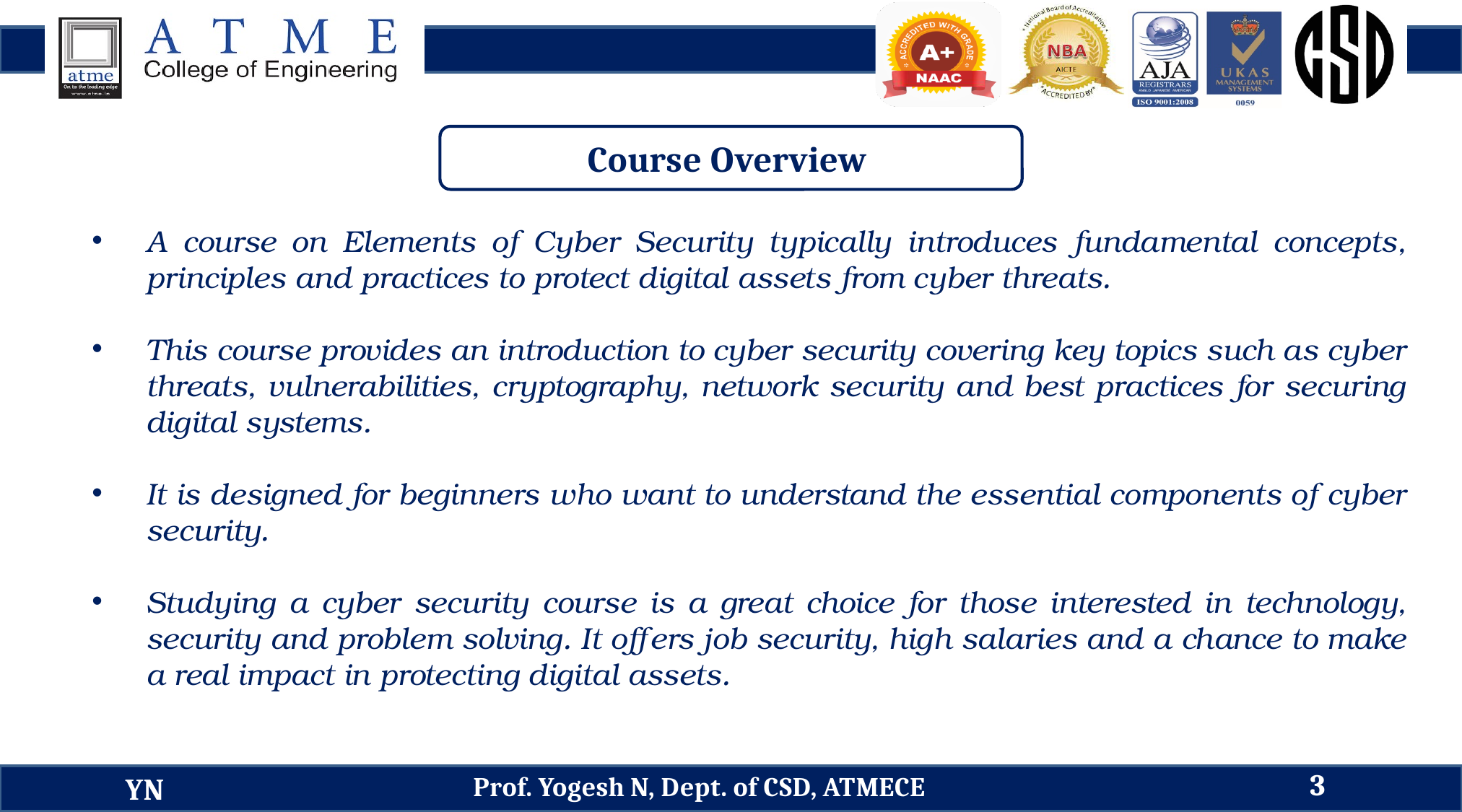

Course Overview
A course on Elements of Cyber Security typically introduces fundamental concepts, principles and practices to protect digital assets from cyber threats.

This course provides an introduction to cyber security covering key topics such as cyber threats, vulnerabilities, cryptography, network security and best practices for securing digital systems.

It is designed for beginners who want to understand the essential components of cyber security.

Studying a cyber security course is a great choice for those interested in technology, security and problem solving. It offers job security, high salaries and a chance to make a real impact in protecting digital assets.
3
Prof. Yogesh N, Dept. of CSD, ATMECE
YN